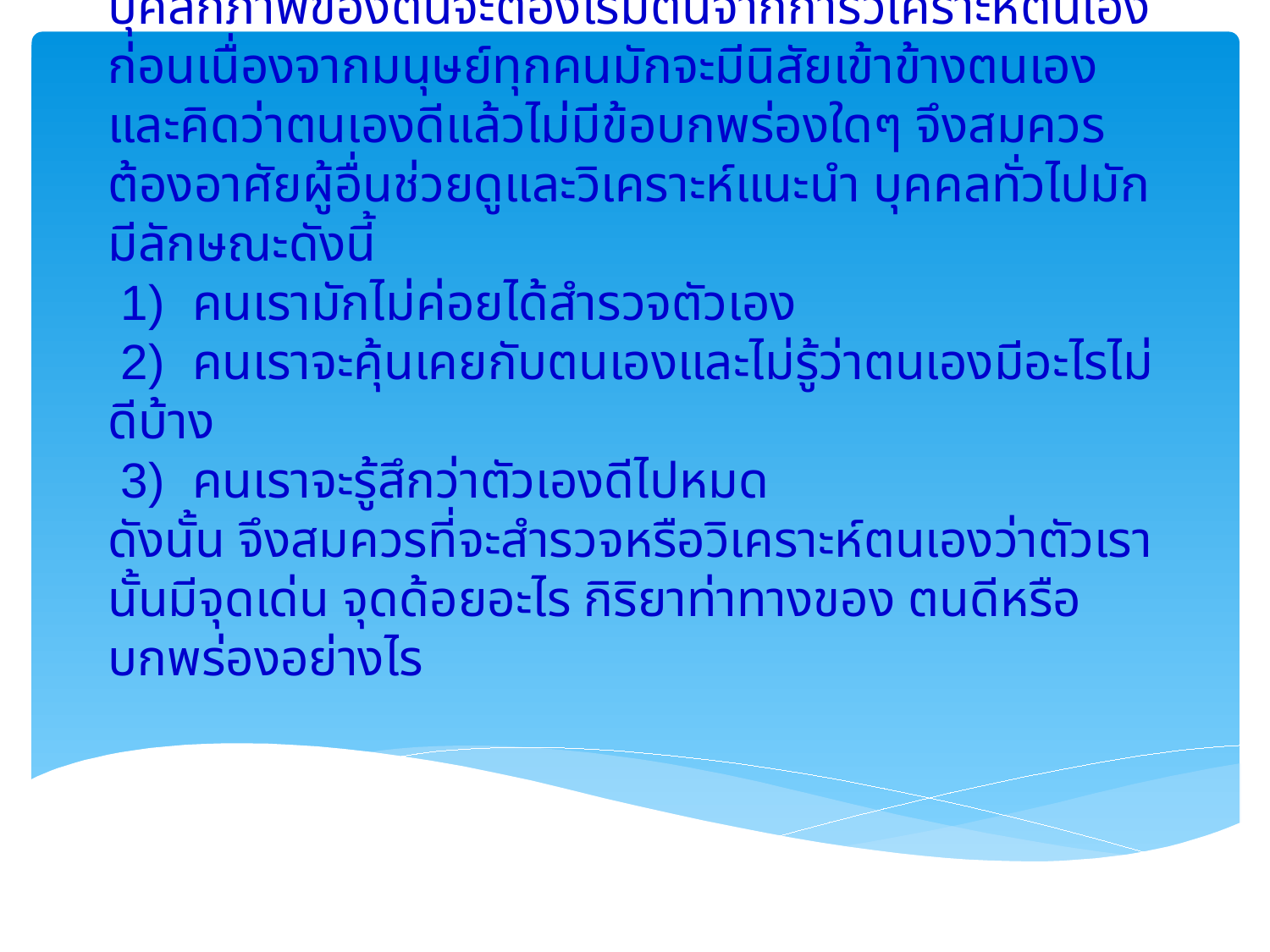

# กระบวนการพัฒนาบุคลิกภาพ ผู้ที่ต้องการจะพัฒนาบุคลิกภาพของตนจะต้องเริ่มต้นจากการวิเคราะห์ตนเองก่อนเนื่องจากมนุษย์ทุกคนมักจะมีนิสัยเข้าข้างตนเอง และคิดว่าตนเองดีแล้วไม่มีข้อบกพร่องใดๆ จึงสมควรต้องอาศัยผู้อื่นช่วยดูและวิเคราะห์แนะนำ บุคคลทั่วไปมักมีลักษณะดังนี้  1)  คนเรามักไม่ค่อยได้สำรวจตัวเอง  2)  คนเราจะคุ้นเคยกับตนเองและไม่รู้ว่าตนเองมีอะไรไม่ดีบ้าง  3)  คนเราจะรู้สึกว่าตัวเองดีไปหมด ดังนั้น จึงสมควรที่จะสํารวจหรือวิเคราะห์ตนเองว่าตัวเรานั้นมีจุดเด่น จุดด้อยอะไร กิริยาท่าทางของ ตนดีหรือบกพร่องอย่างไร